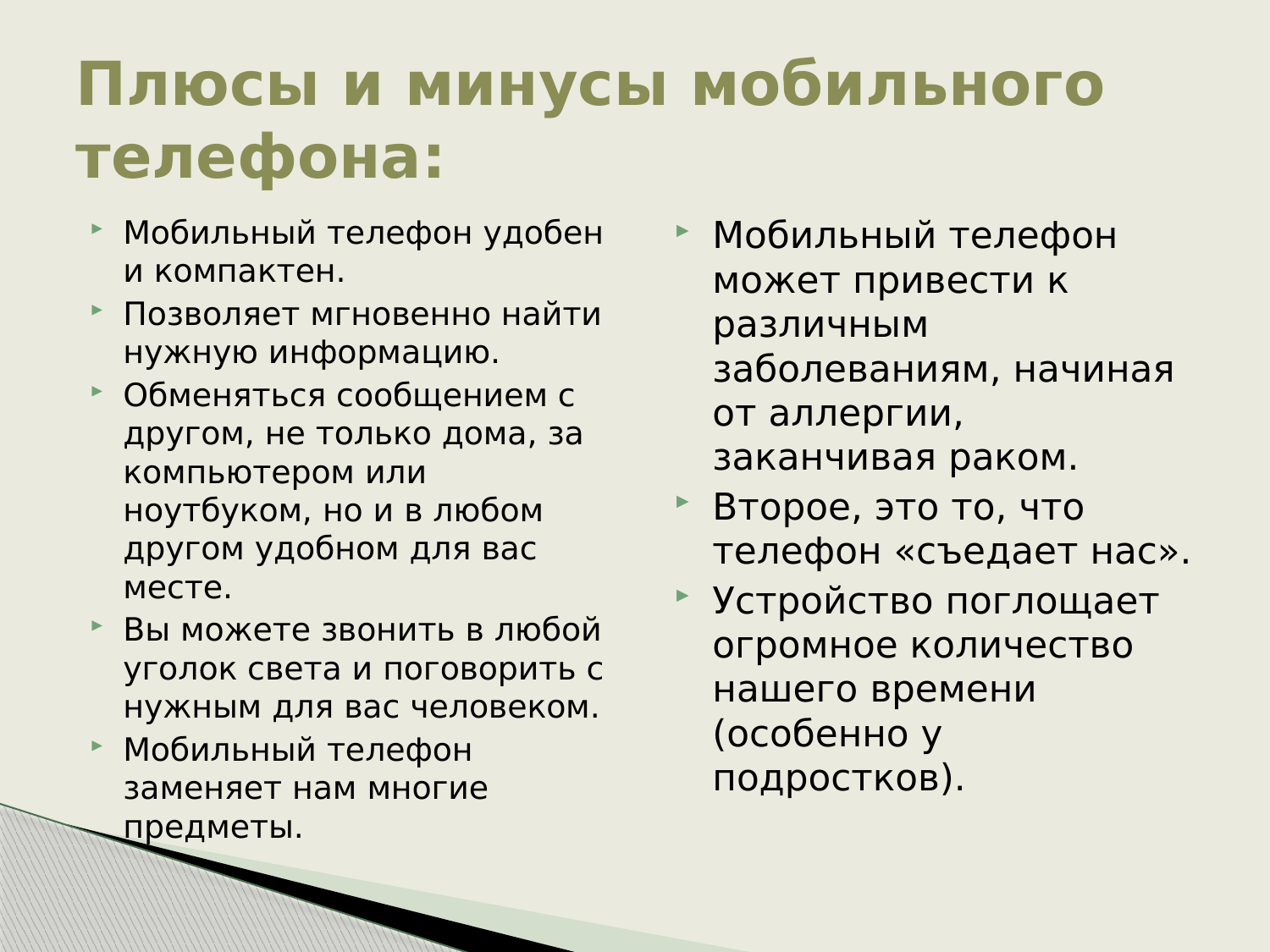

# Плюсы и минусы мобильного телефона:
Мобильный телефон удобен и компактен.
Позволяет мгновенно найти нужную информацию.
Обменяться сообщением с другом, не только дома, за компьютером или ноутбуком, но и в любом другом удобном для вас месте.
Вы можете звонить в любой уголок света и поговорить с нужным для вас человеком.
Мобильный телефон заменяет нам многие предметы.
Мобильный телефон может привести к различным заболеваниям, начиная от аллергии, заканчивая раком.
Второе, это то, что телефон «съедает нас».
Устройство поглощает огромное количество нашего времени (особенно у подростков).